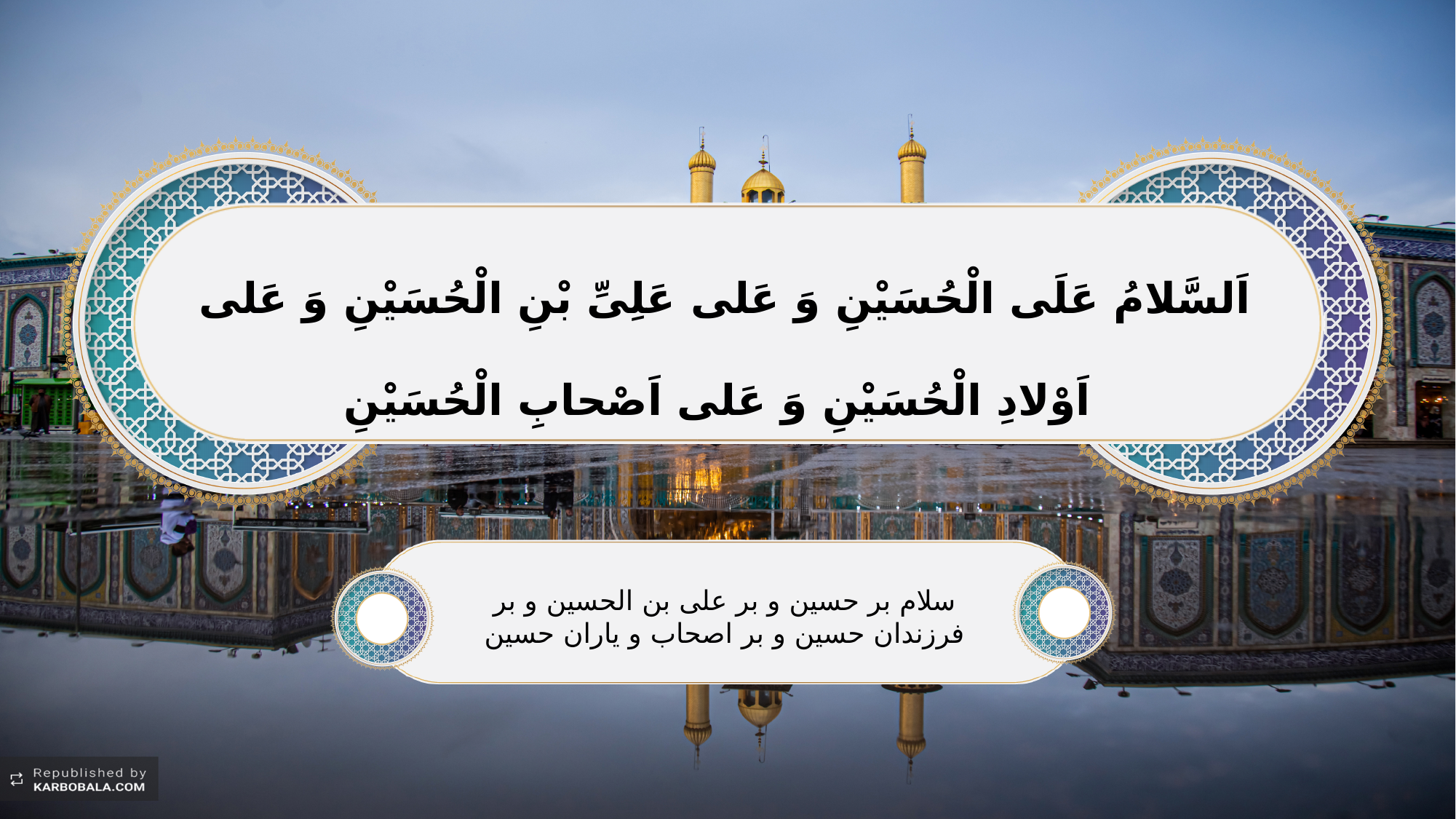

اَلسَّلامُ عَلَی الْحُسَیْنِ وَ عَلی عَلِیِّ بْنِ الْحُسَیْنِ وَ عَلی اَوْلادِ الْحُسَیْنِ وَ عَلی اَصْحابِ الْحُسَیْنِ
سلام بر حسین و بر علی بن الحسین و بر فرزندان حسین و بر اصحاب و یاران حسین